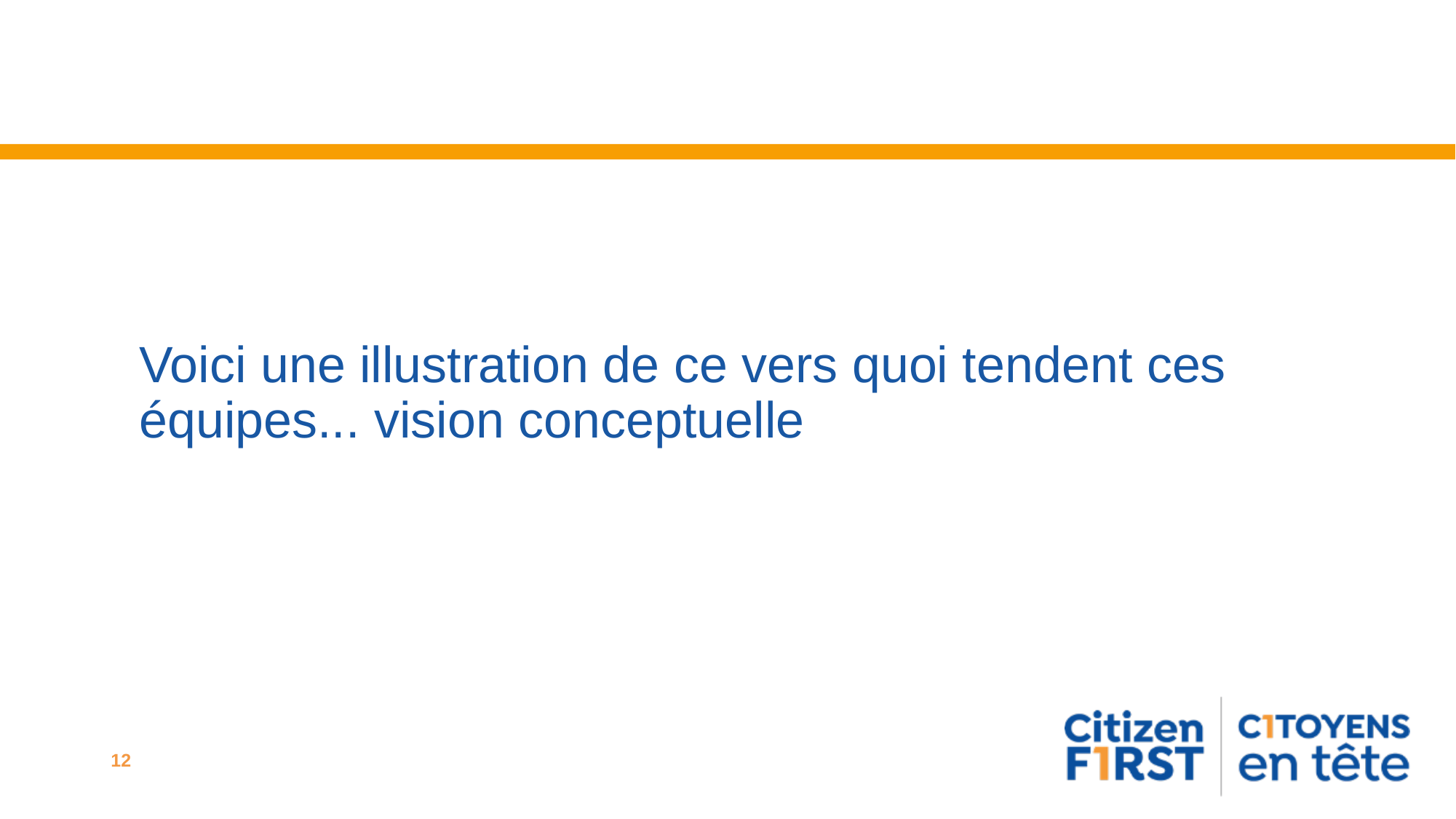

# Voici une illustration de ce vers quoi tendent ces équipes... vision conceptuelle
12